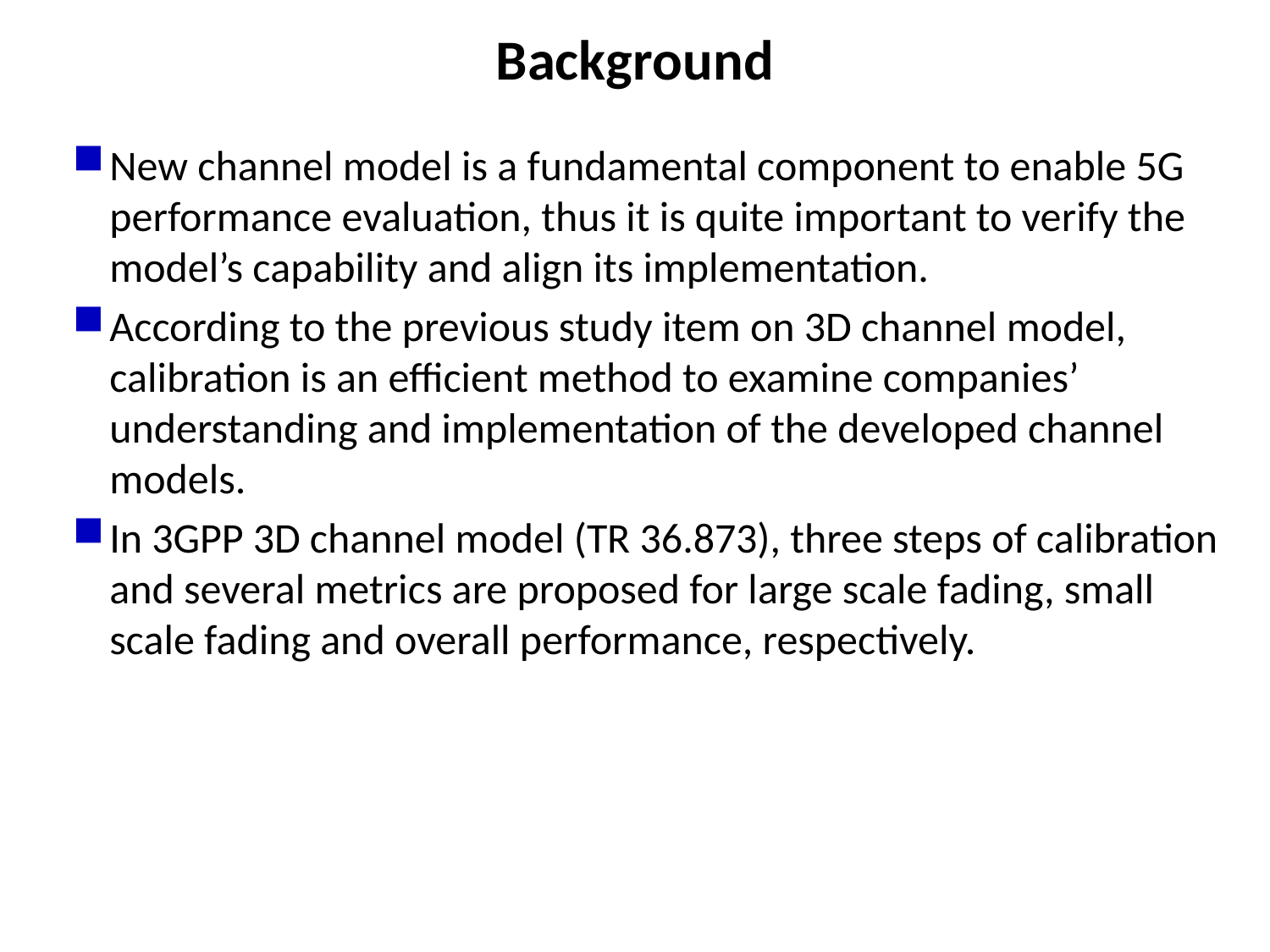

# Background
New channel model is a fundamental component to enable 5G performance evaluation, thus it is quite important to verify the model’s capability and align its implementation.
According to the previous study item on 3D channel model, calibration is an efficient method to examine companies’ understanding and implementation of the developed channel models.
In 3GPP 3D channel model (TR 36.873), three steps of calibration  and several metrics are proposed for large scale fading, small scale fading and overall performance, respectively.